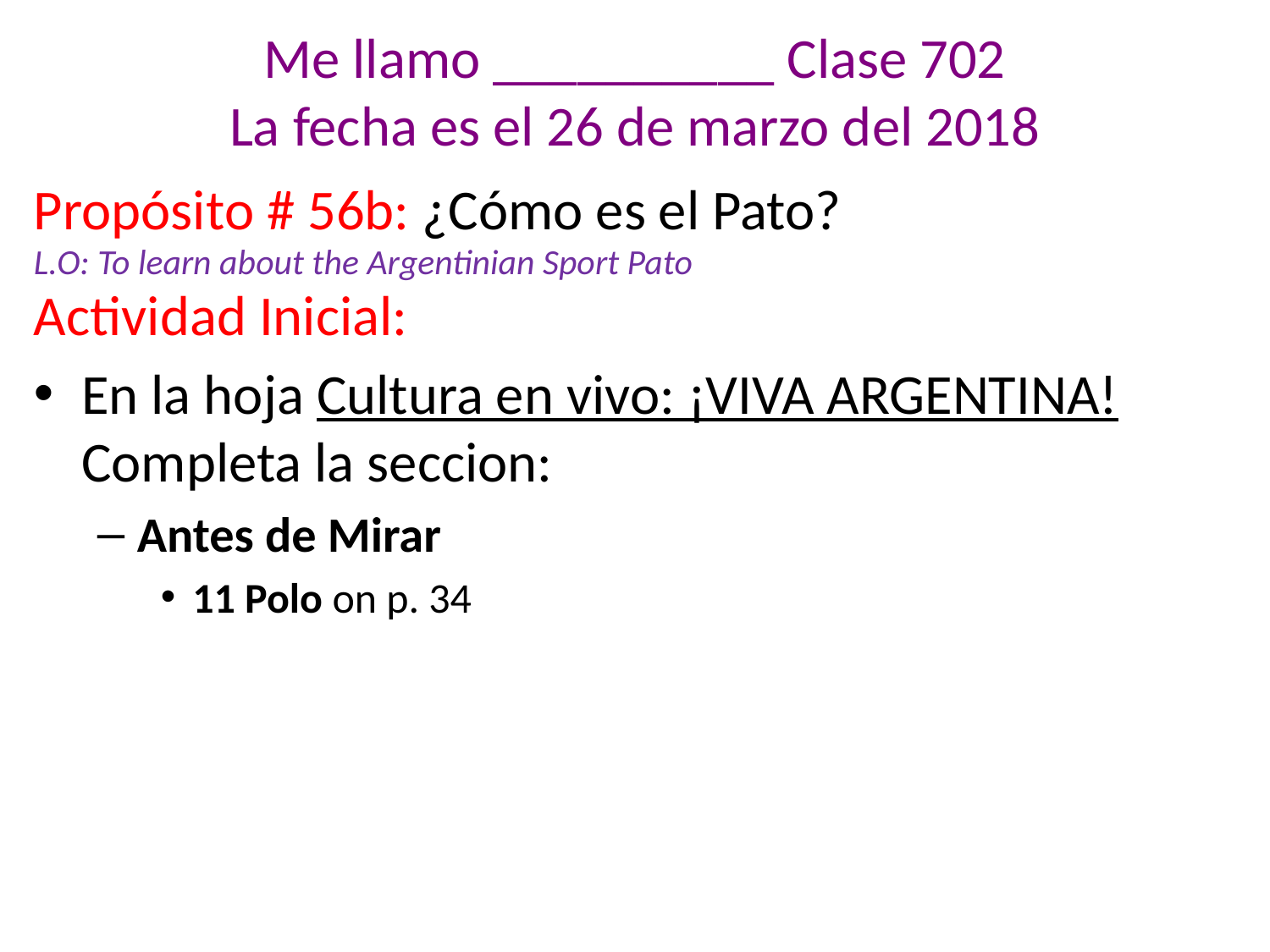

# Me llamo __________ Clase 702 La fecha es el 26 de marzo del 2018
Propósito # 56b: ¿Cómo es el Pato?
L.O: To learn about the Argentinian Sport Pato
Actividad Inicial:
En la hoja Cultura en vivo: ¡VIVA ARGENTINA! Completa la seccion:
Antes de Mirar
11 Polo on p. 34